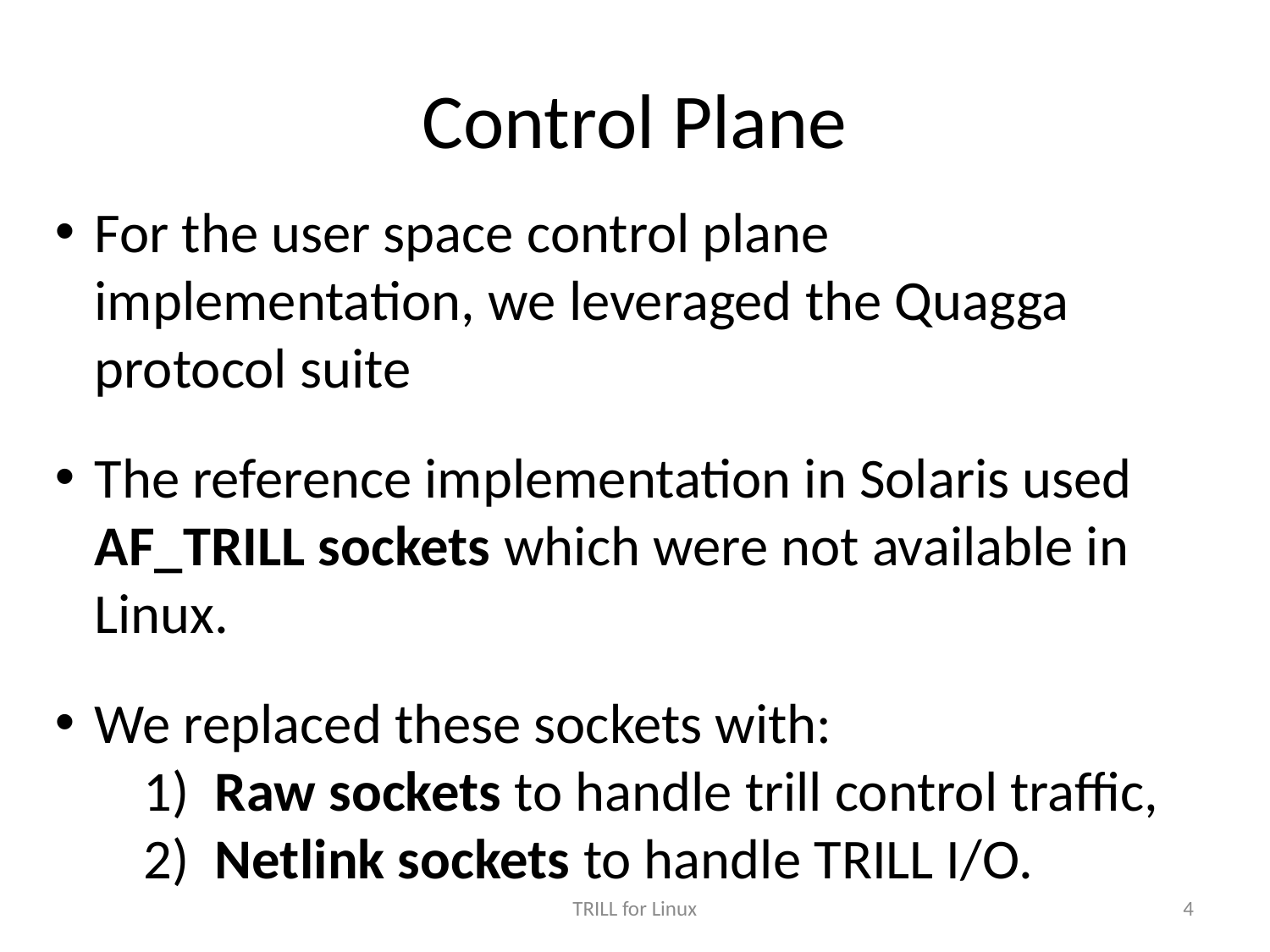

# Control Plane
For the user space control plane implementation, we leveraged the Quagga protocol suite

The reference implementation in Solaris used AF_TRILL sockets which were not available in Linux.

We replaced these sockets with:
       1)  Raw sockets to handle trill control traffic,
       2)  Netlink sockets to handle TRILL I/O.
TRILL for Linux
4